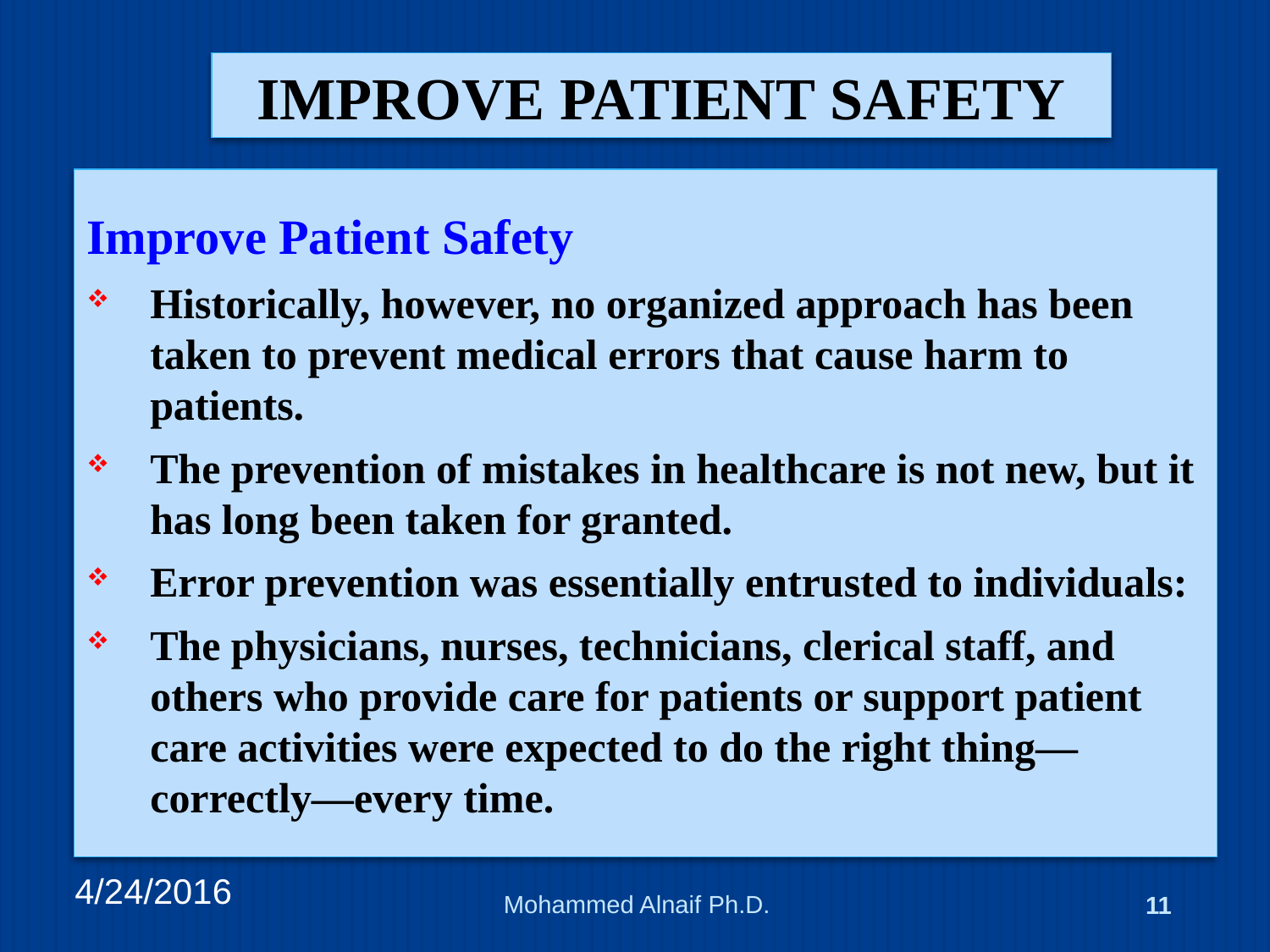

# improve patient safety
Improve Patient Safety
Historically, however, no organized approach has been taken to prevent medical errors that cause harm to patients.
The prevention of mistakes in healthcare is not new, but it has long been taken for granted.
Error prevention was essentially entrusted to individuals:
The physicians, nurses, technicians, clerical staff, and others who provide care for patients or support patient care activities were expected to do the right thing—correctly—every time.
4/24/2016
Mohammed Alnaif Ph.D.
11